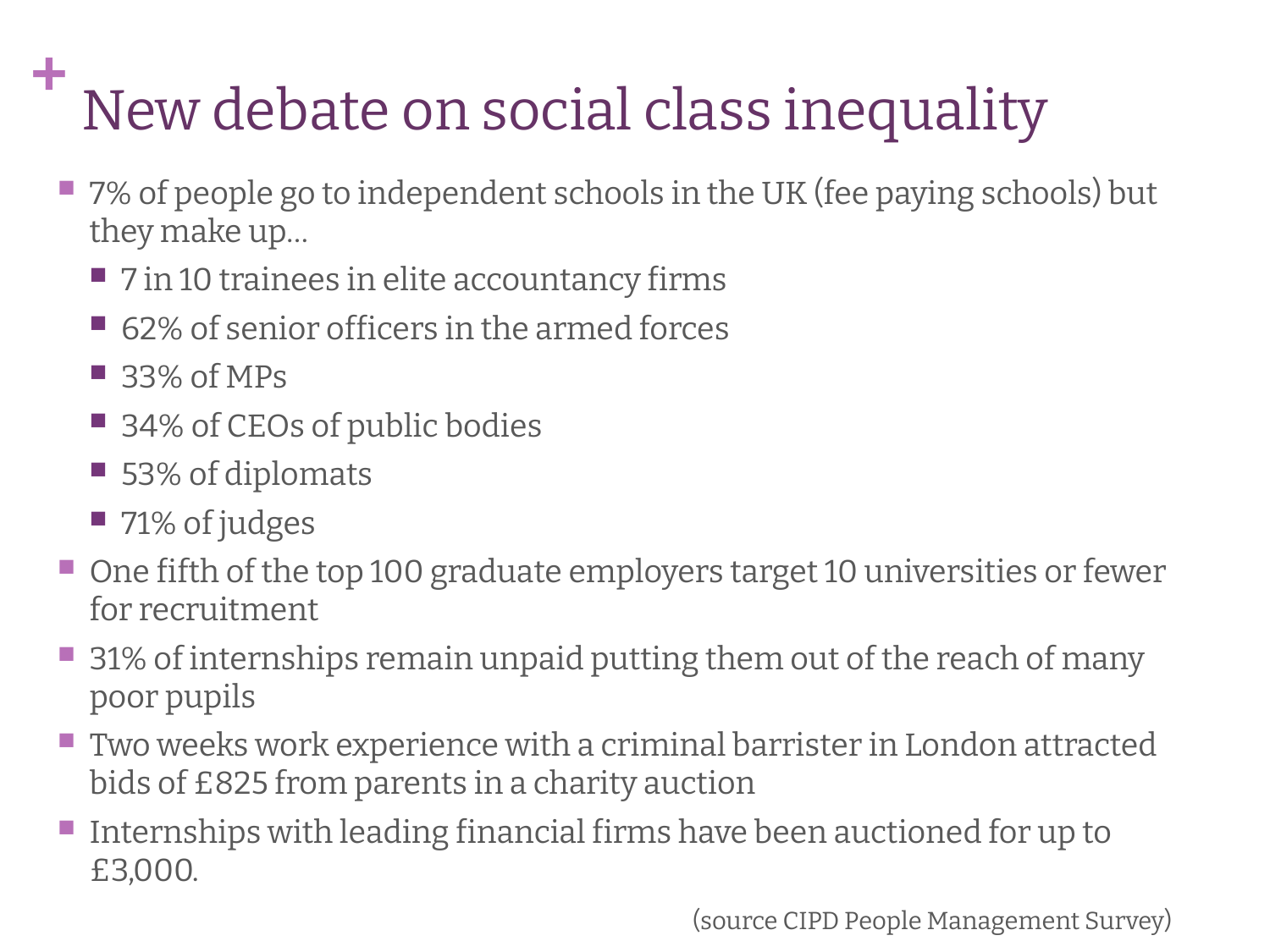

# New debate on social class inequality
7% of people go to independent schools in the UK (fee paying schools) but they make up…
7 in 10 trainees in elite accountancy firms
62% of senior officers in the armed forces
33% of MPs
34% of CEOs of public bodies
53% of diplomats
71% of judges
One fifth of the top 100 graduate employers target 10 universities or fewer for recruitment
31% of internships remain unpaid putting them out of the reach of many poor pupils
Two weeks work experience with a criminal barrister in London attracted bids of £825 from parents in a charity auction
Internships with leading financial firms have been auctioned for up to £3,000.
					(source CIPD People Management Survey)